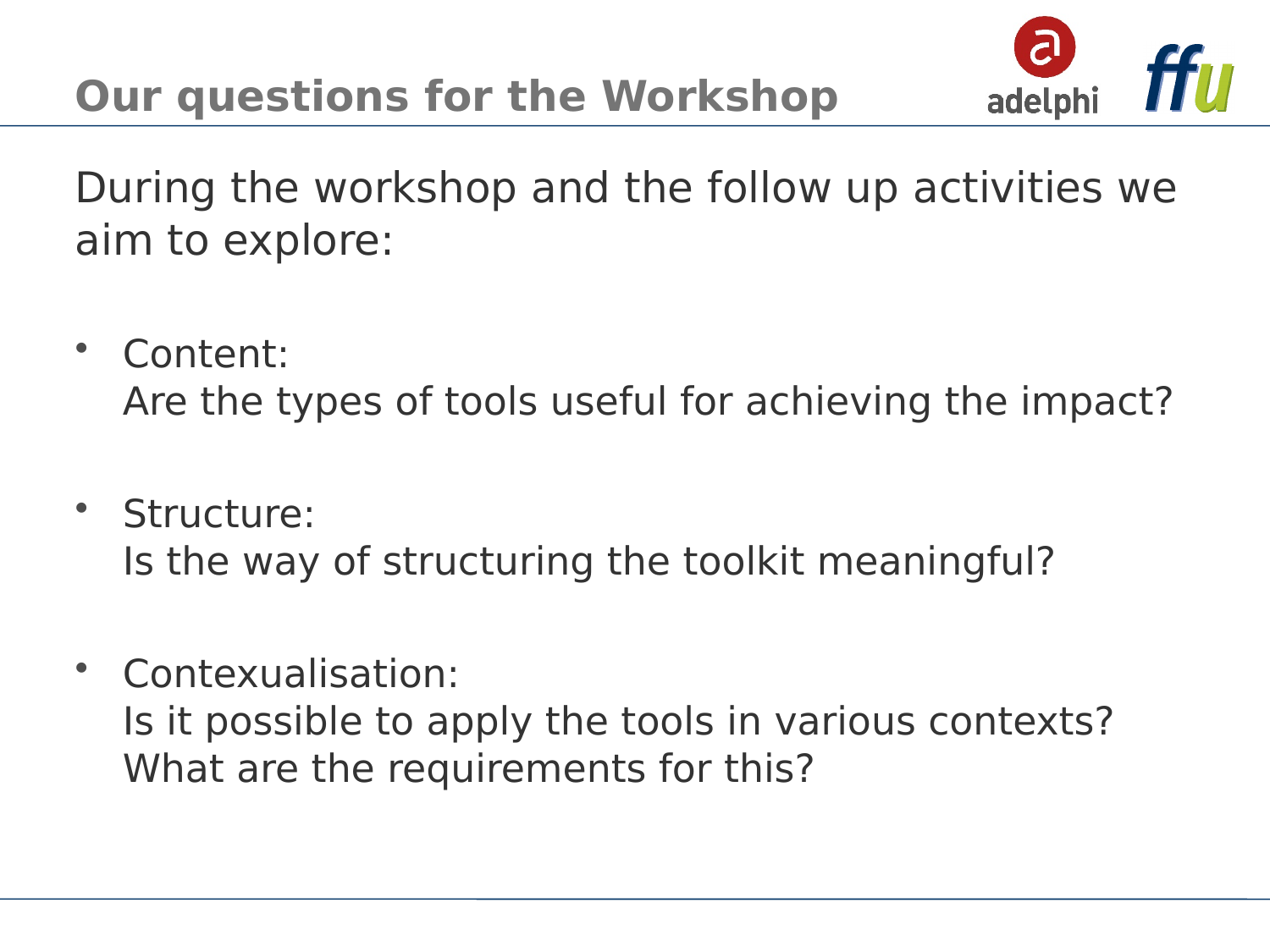

# Our questions for the Workshop
During the workshop and the follow up activities we aim to explore:

Content:
Are the types of tools useful for achieving the impact?

Structure:
Is the way of structuring the toolkit meaningful?

Contexualisation:
Is it possible to apply the tools in various contexts?
What are the requirements for this?